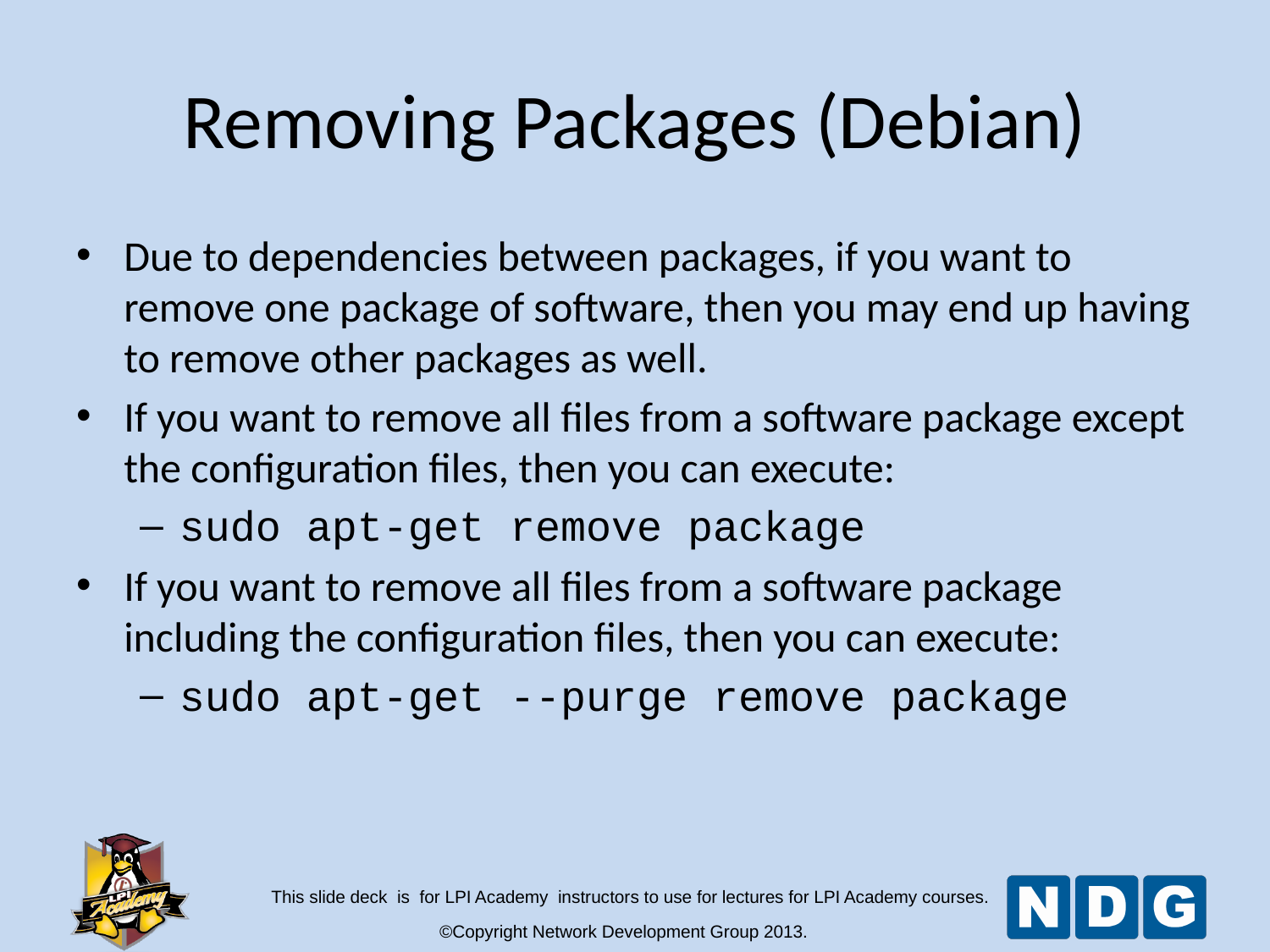

Removing Packages (Debian)
Due to dependencies between packages, if you want to remove one package of software, then you may end up having to remove other packages as well.
If you want to remove all files from a software package except the configuration files, then you can execute:
sudo apt-get remove package
If you want to remove all files from a software package including the configuration files, then you can execute:
sudo apt-get --purge remove package